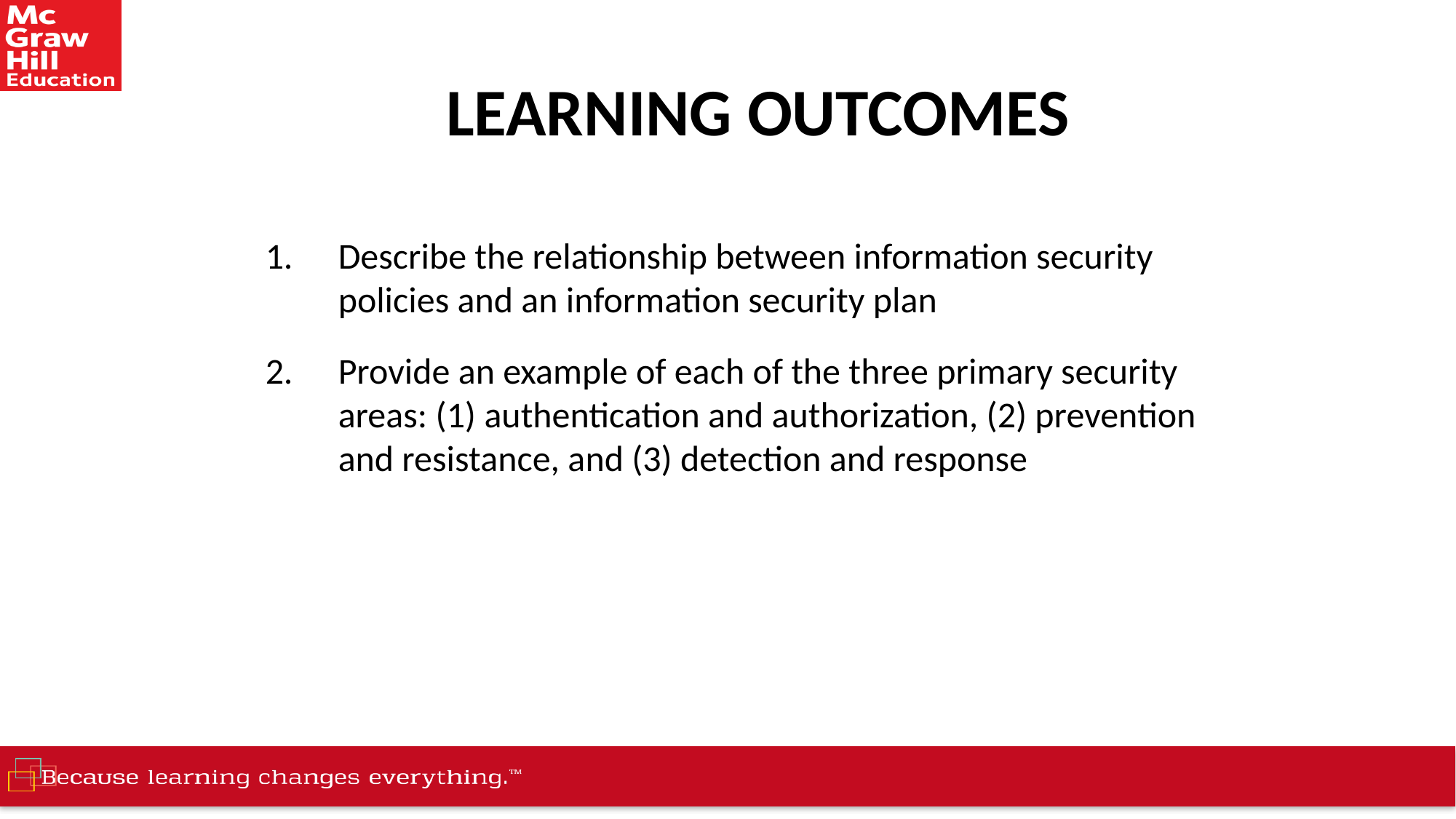

# LEARNING OUTCOMES
Describe the relationship between information security policies and an information security plan
Provide an example of each of the three primary security areas: (1) authentication and authorization, (2) prevention and resistance, and (3) detection and response